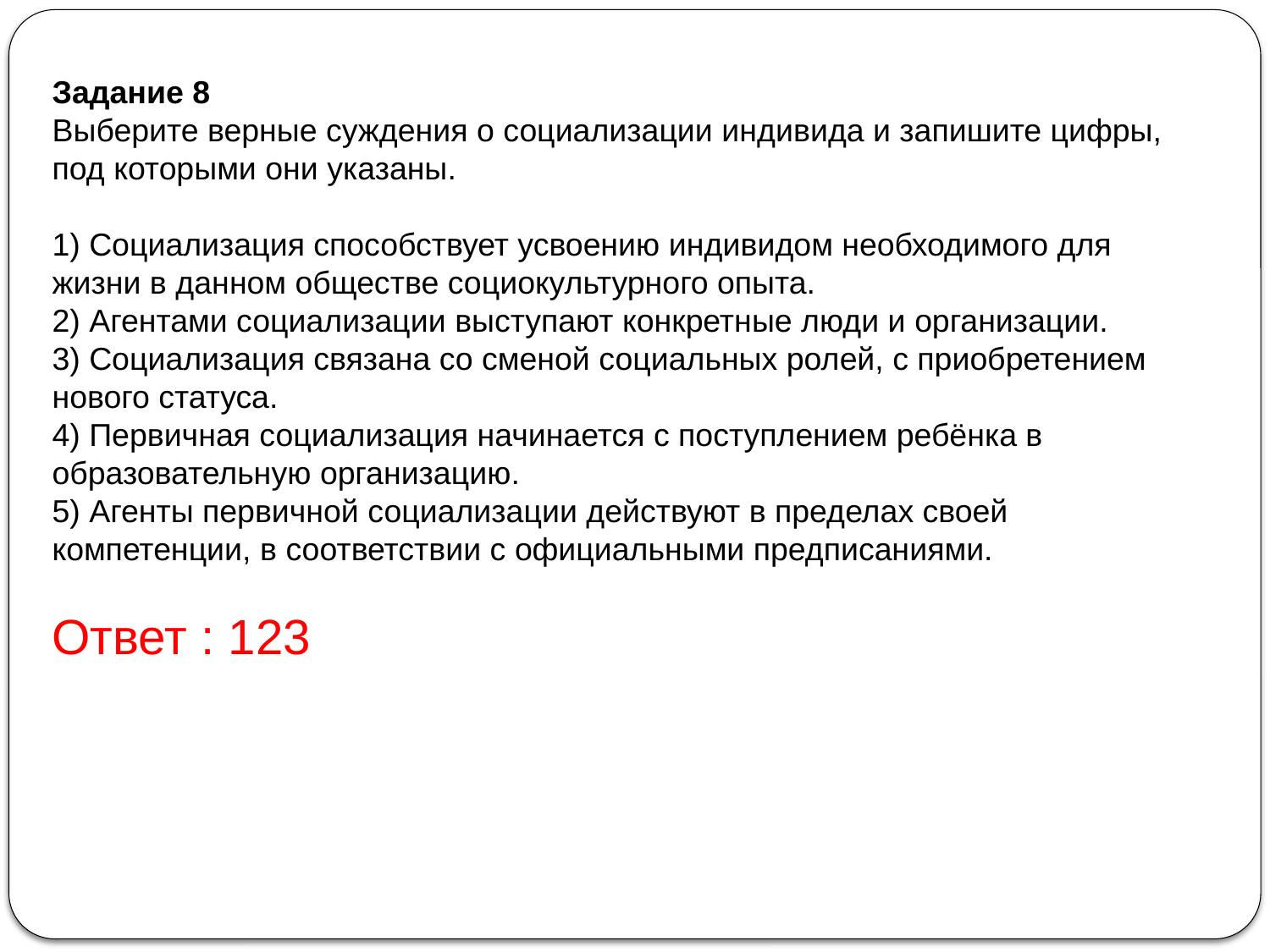

Задание 8
Выберите верные суждения о социализации индивида и запишите цифры, под которыми они указаны.

1) Социализация способствует усвоению индивидом необходимого для жизни в данном обществе социокультурного опыта.
2) Агентами социализации выступают конкретные люди и организации.
3) Социализация связана со сменой социальных ролей, с приобретением нового статуса.
4) Первичная социализация начинается с поступлением ребёнка в образовательную организацию.
5) Агенты первичной социализации действуют в пределах своей компетенции, в соответствии с официальными предписаниями.

Ответ : 123